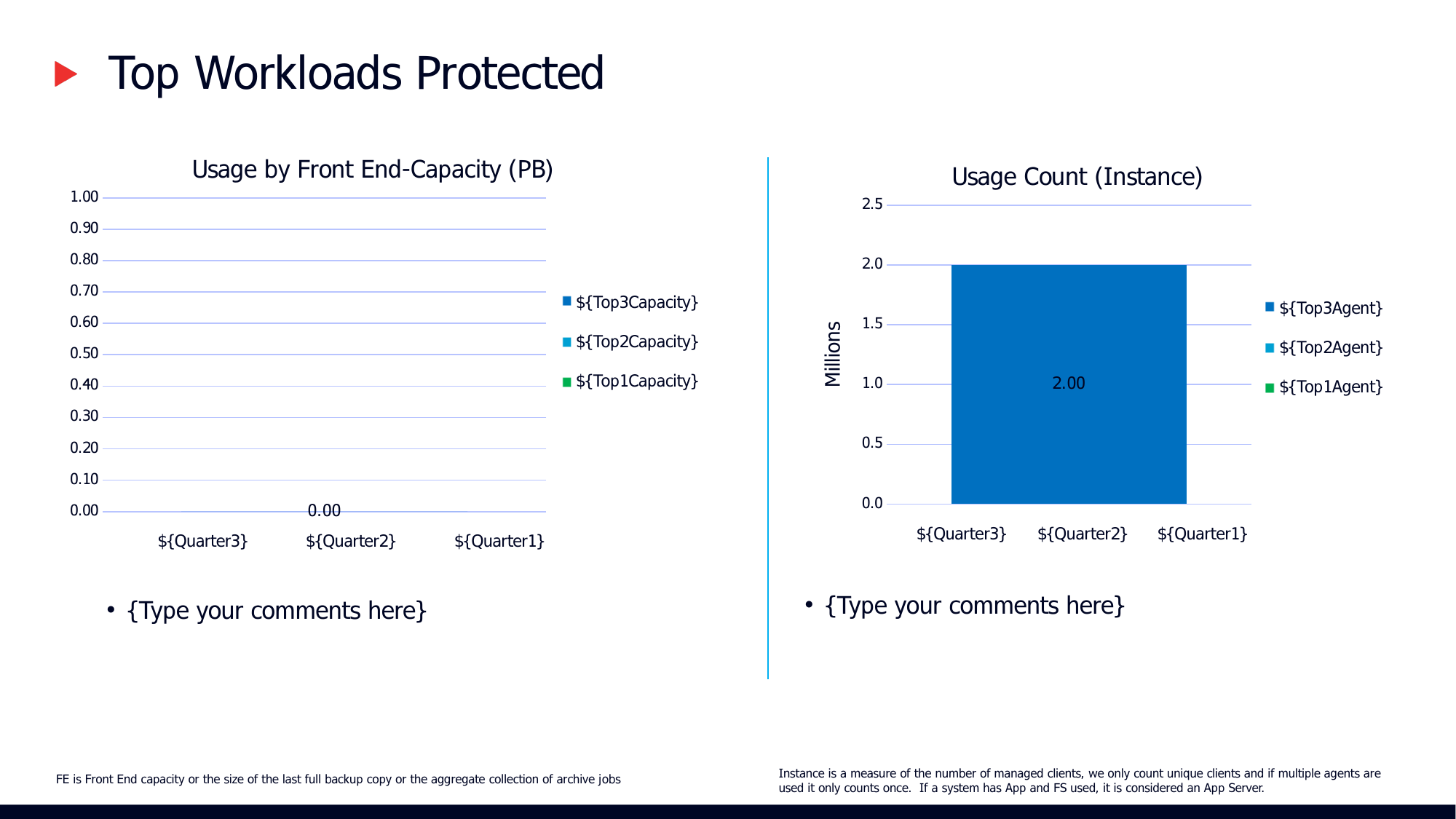

# Top Workloads Protected

### Chart: Usage by Front End-Capacity (PB)

| Category | File Server |
|---|---|
| 2019 Q2 | 0.0 |

### Chart: Usage Count (Instance)

| Category | File Server |
|---|---|
| 2019 Q2 | 2.0 |
${Top3Capacity}
${Top3Agent}
${Top2Capacity}
${Top2Agent}
${Top1Capacity}
${Top1Agent}
${Quarter3}
${Quarter2}
${Quarter1}
${Quarter3}
${Quarter2}
${Quarter1}
{Type your comments here}
{Type your comments here}
Instance is a measure of the number of managed clients, we only count unique clients and if multiple agents are used it only counts once.  If a system has App and FS used, it is considered an App Server.
FE is Front End capacity or the size of the last full backup copy or the aggregate collection of archive jobs